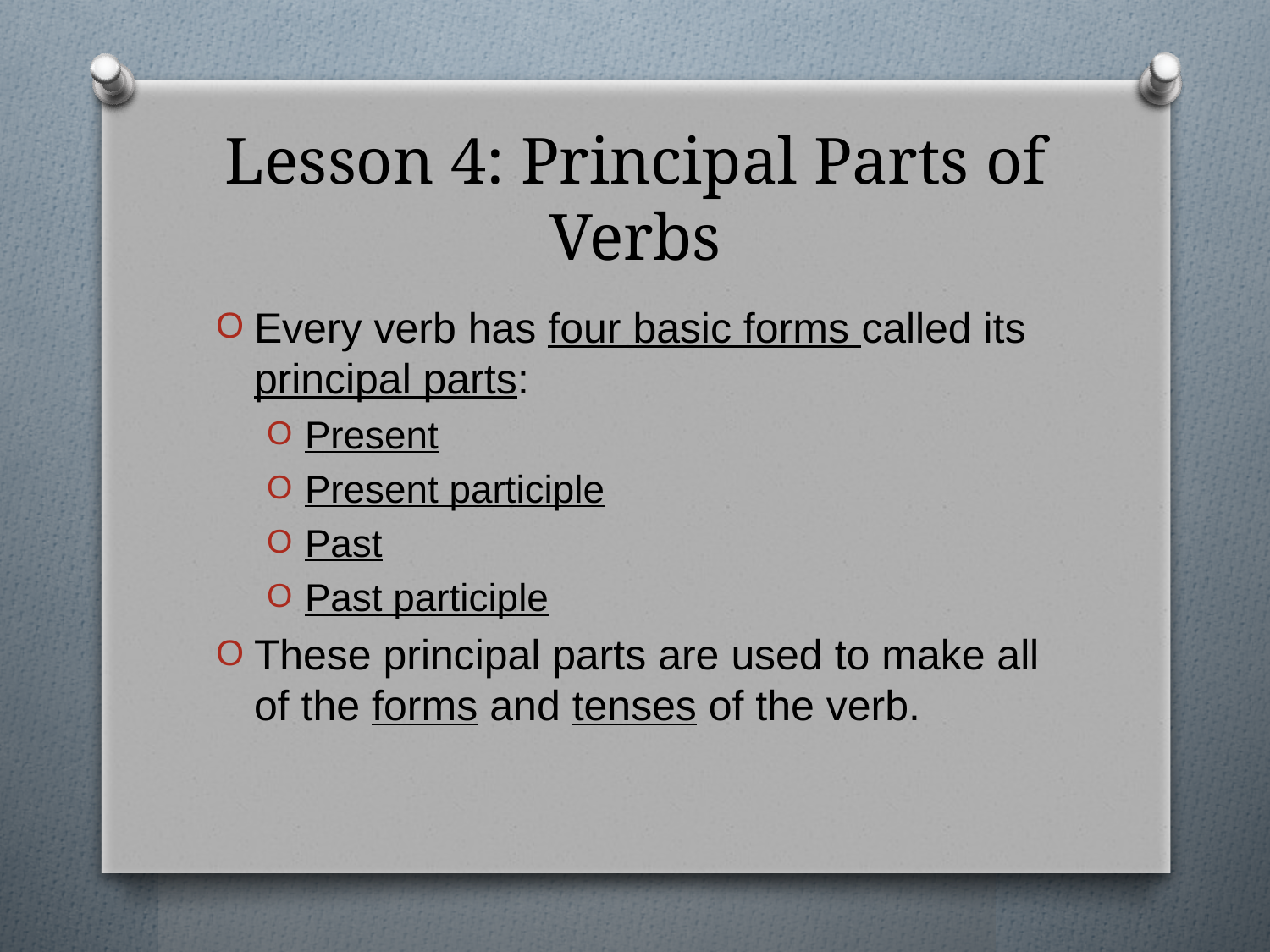

# Lesson 4: Principal Parts of Verbs
Every verb has four basic forms called its principal parts:
Present
Present participle
Past
Past participle
These principal parts are used to make all of the forms and tenses of the verb.